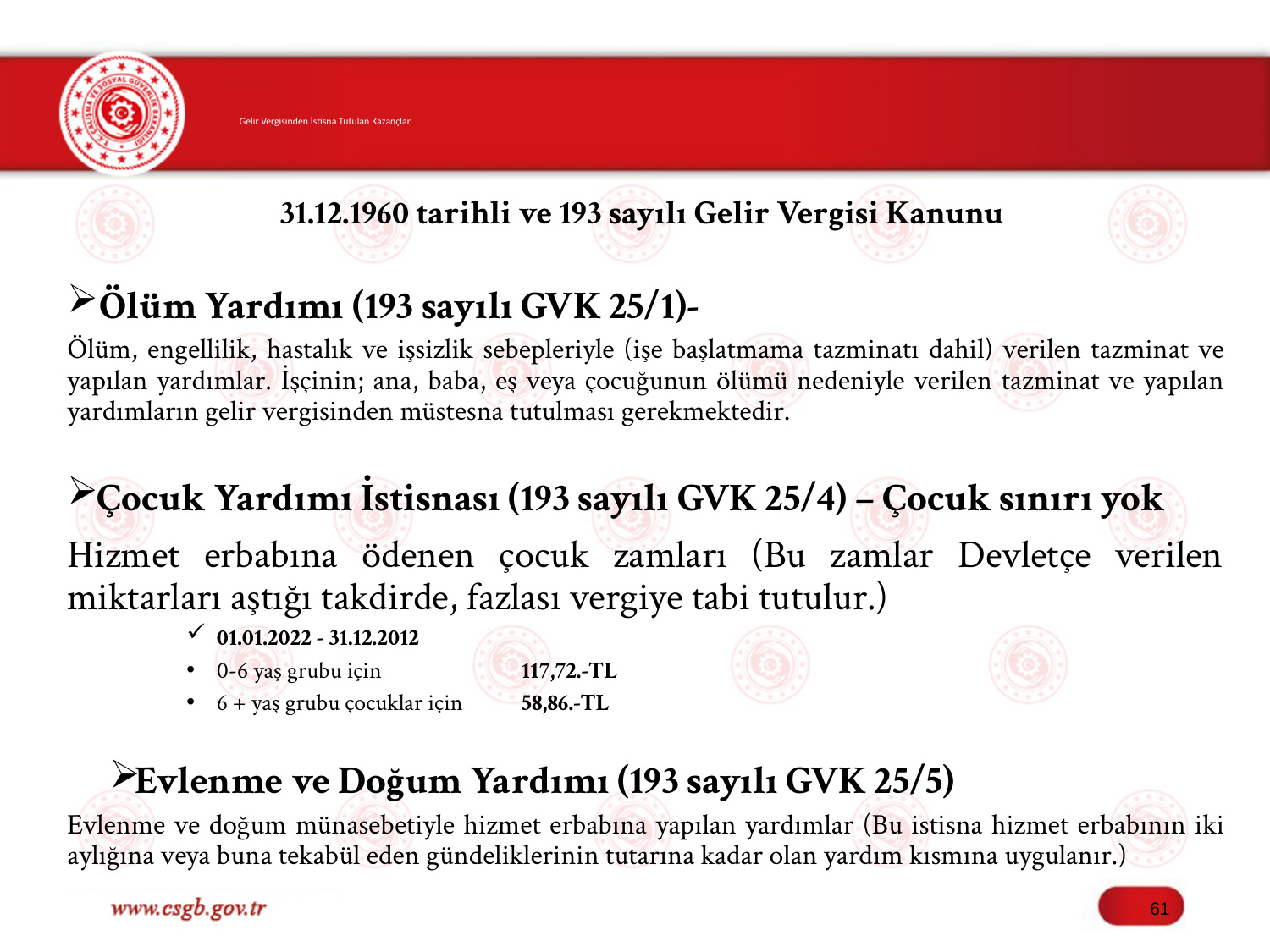

# Gelir Vergisinden İstisna Tutulan Kazançlar
31.12.1960 tarihli ve 193 sayılı Gelir Vergisi Kanunu

Ölüm Yardımı (193 sayılı GVK 25/1)-
Ölüm, engellilik, hastalık ve işsizlik sebepleriyle (işe başlatmama tazminatı dahil) verilen tazminat ve yapılan yardımlar. İşçinin; ana, baba, eş veya çocuğunun ölümü nedeniyle verilen tazminat ve yapılan yardımların gelir vergisinden müstesna tutulması gerekmektedir.

Çocuk Yardımı İstisnası (193 sayılı GVK 25/4) – Çocuk sınırı yok
Hizmet erbabına ödenen çocuk zamları (Bu zamlar Devletçe verilen miktarları aştığı takdirde, fazlası vergiye tabi tutulur.)
01.01.2022 - 31.12.2012
0-6 yaş grubu için 		117,72.-TL
6 + yaş grubu çocuklar için	58,86.-TL

Evlenme ve Doğum Yardımı (193 sayılı GVK 25/5)
Evlenme ve doğum münasebetiyle hizmet erbabına yapılan yardımlar (Bu istisna hizmet erbabının iki aylığına veya buna tekabül eden gündeliklerinin tutarına kadar olan yardım kısmına uygulanır.)

61